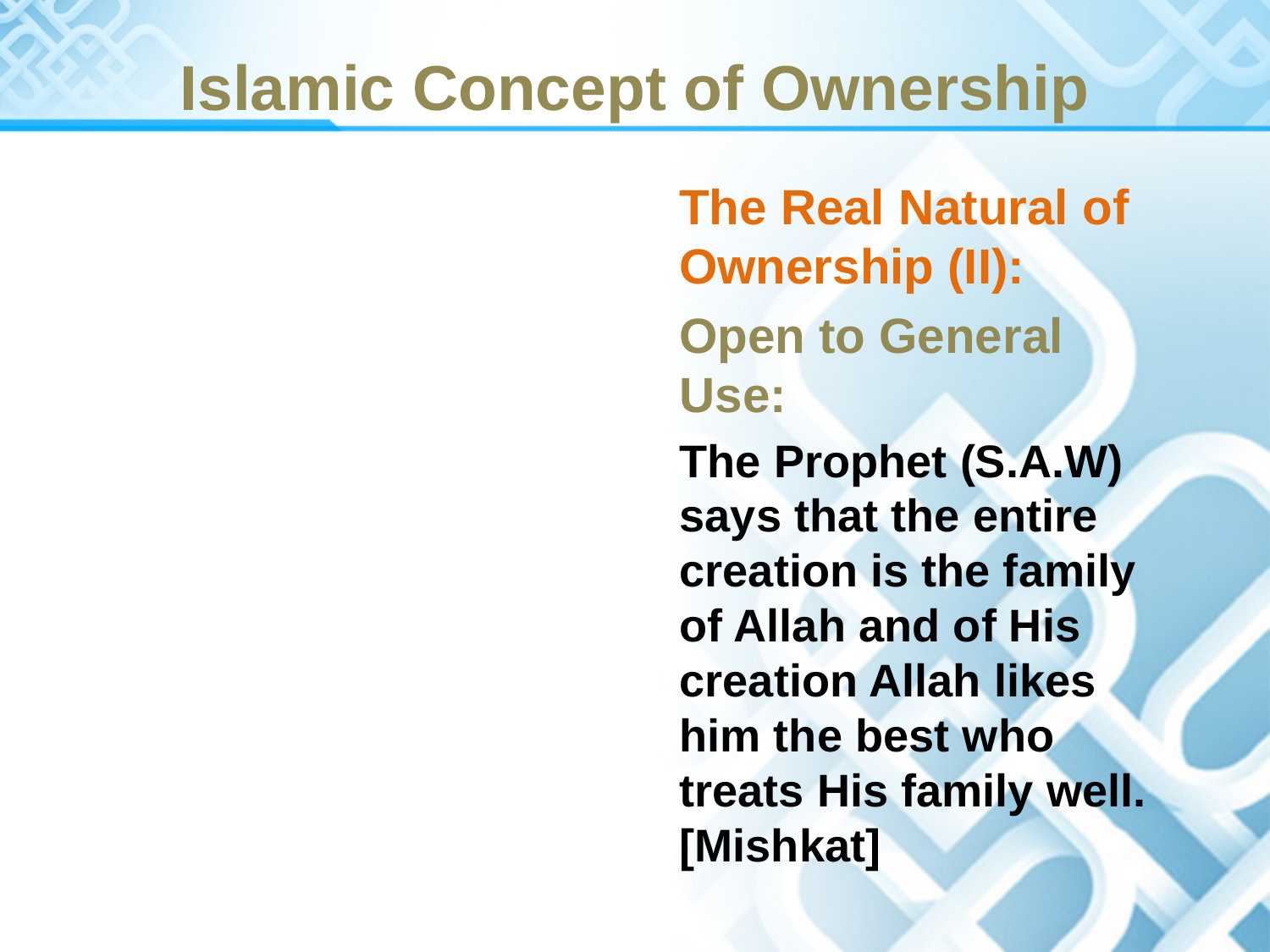

Islamic Concept of Ownership
The Real Natural of Ownership (II):
Open to General Use:
The Prophet (S.A.W) says that the entire creation is the family of Allah and of His creation Allah likes him the best who treats His family well. [Mishkat]